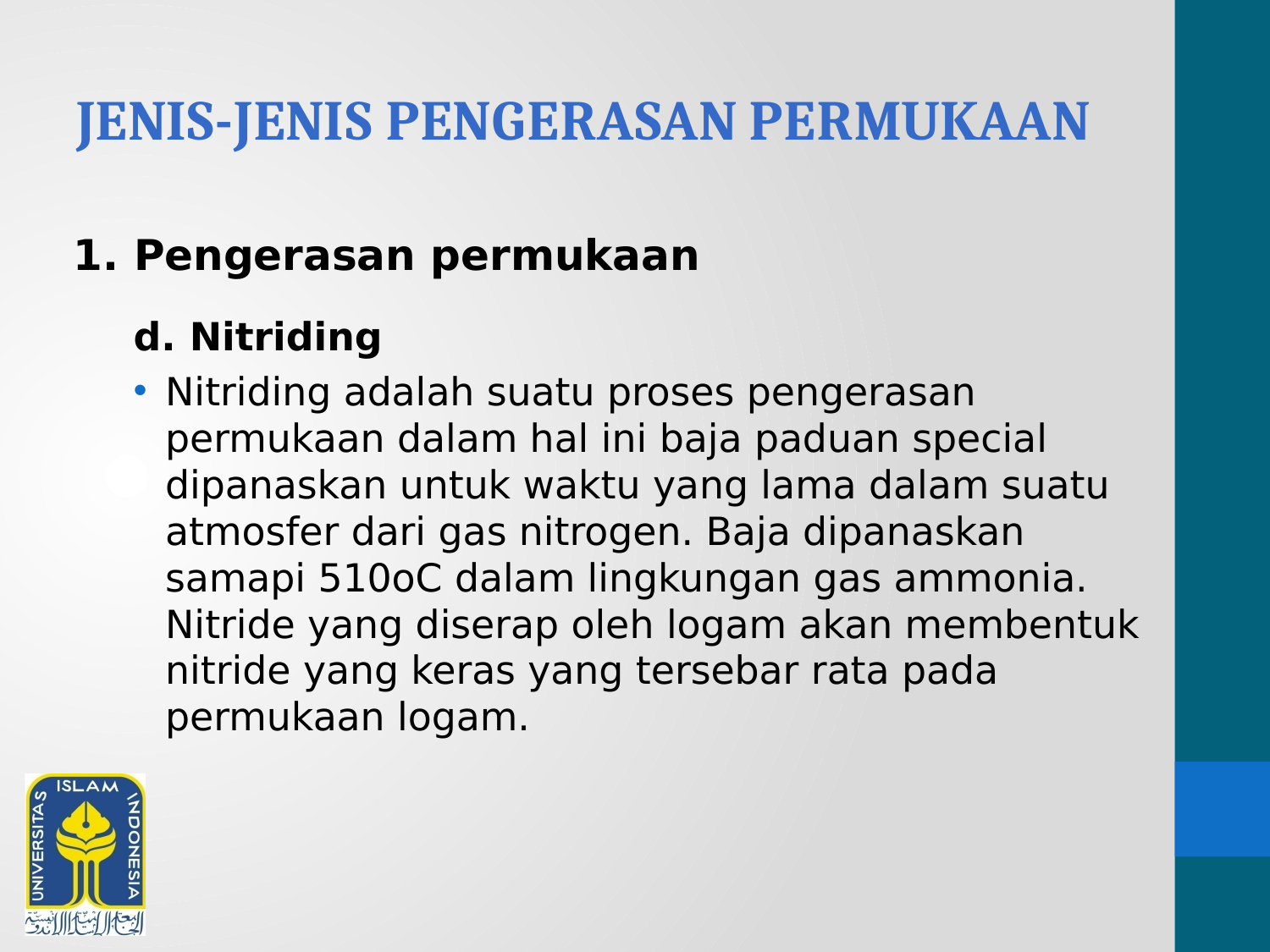

# Jenis-jenis pengerasan permukaan
1. Pengerasan permukaan
d. Nitriding
Nitriding adalah suatu proses pengerasan permukaan dalam hal ini baja paduan special dipanaskan untuk waktu yang lama dalam suatu atmosfer dari gas nitrogen. Baja dipanaskan samapi 510oC dalam lingkungan gas ammonia. Nitride yang diserap oleh logam akan membentuk nitride yang keras yang tersebar rata pada permukaan logam.